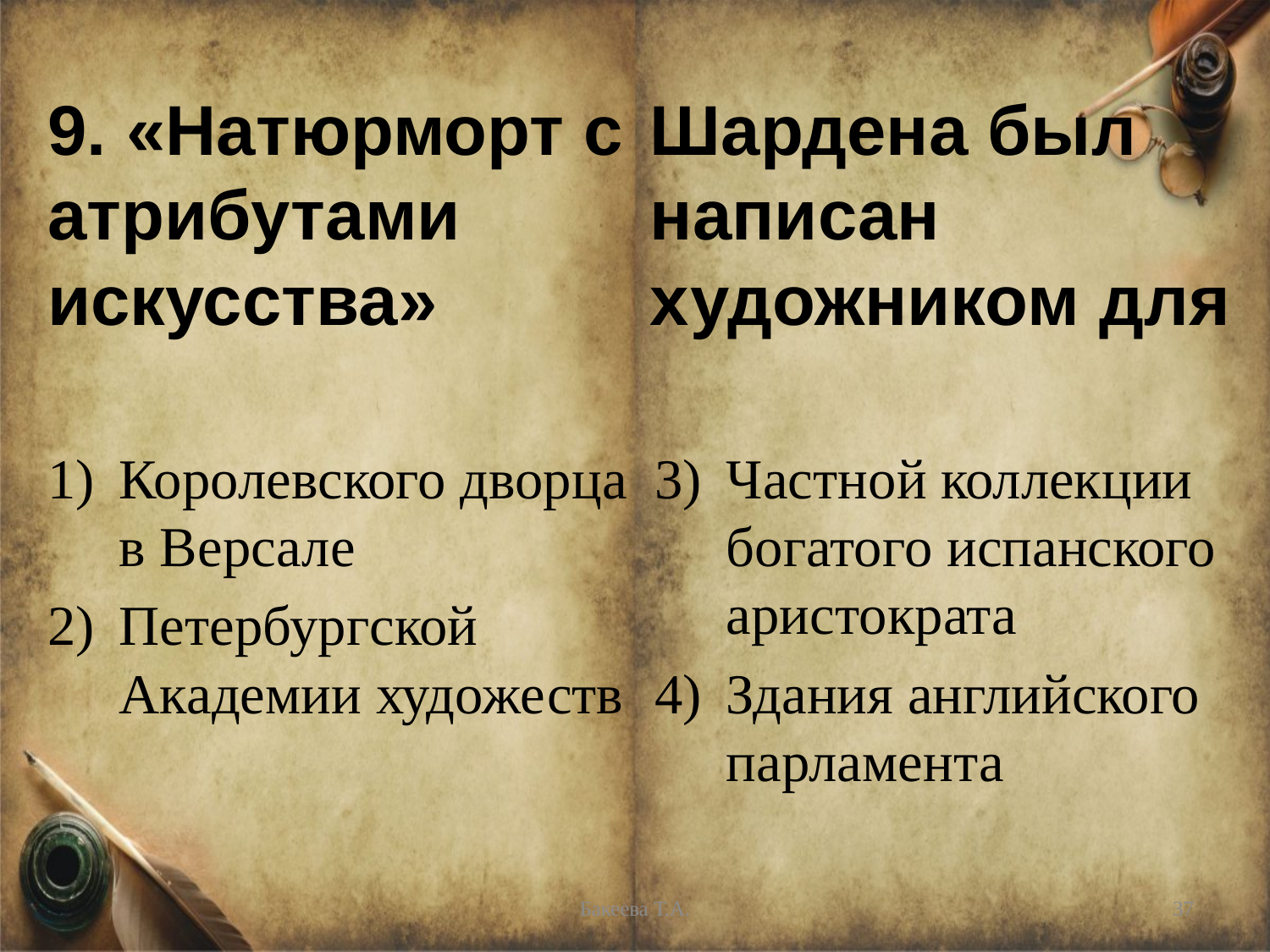

# 9. «Натюрморт с атрибутами искусства» Шардена был написан художником для
Королевского дворца в Версале
Петербургской Академии художеств

Частной коллекции богатого испанского аристократа
Здания английского парламента
Бакеева Т.А.
37